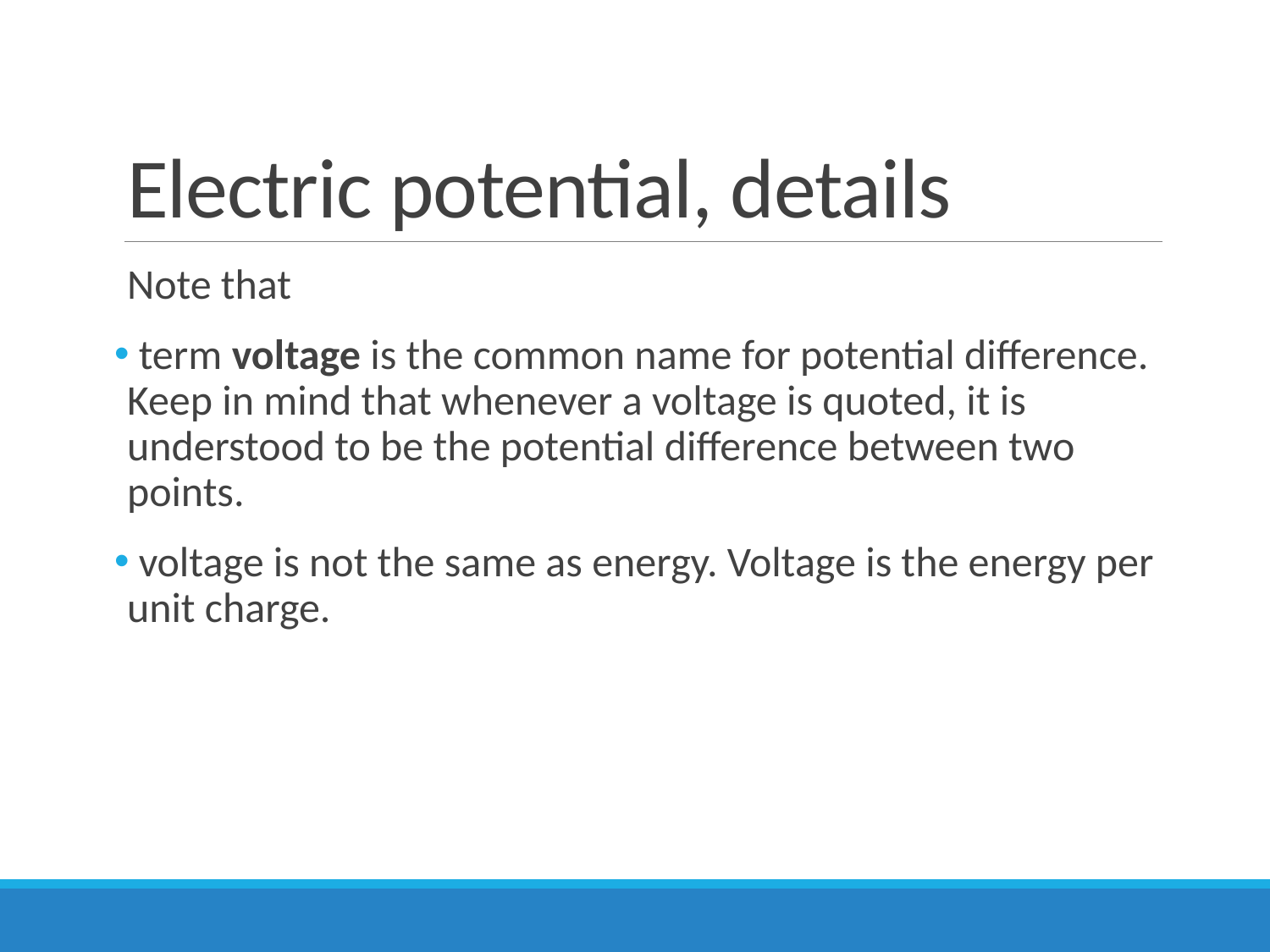

# Electric potential, details
Note that
 term voltage is the common name for potential difference. Keep in mind that whenever a voltage is quoted, it is understood to be the potential difference between two points.
 voltage is not the same as energy. Voltage is the energy per unit charge.